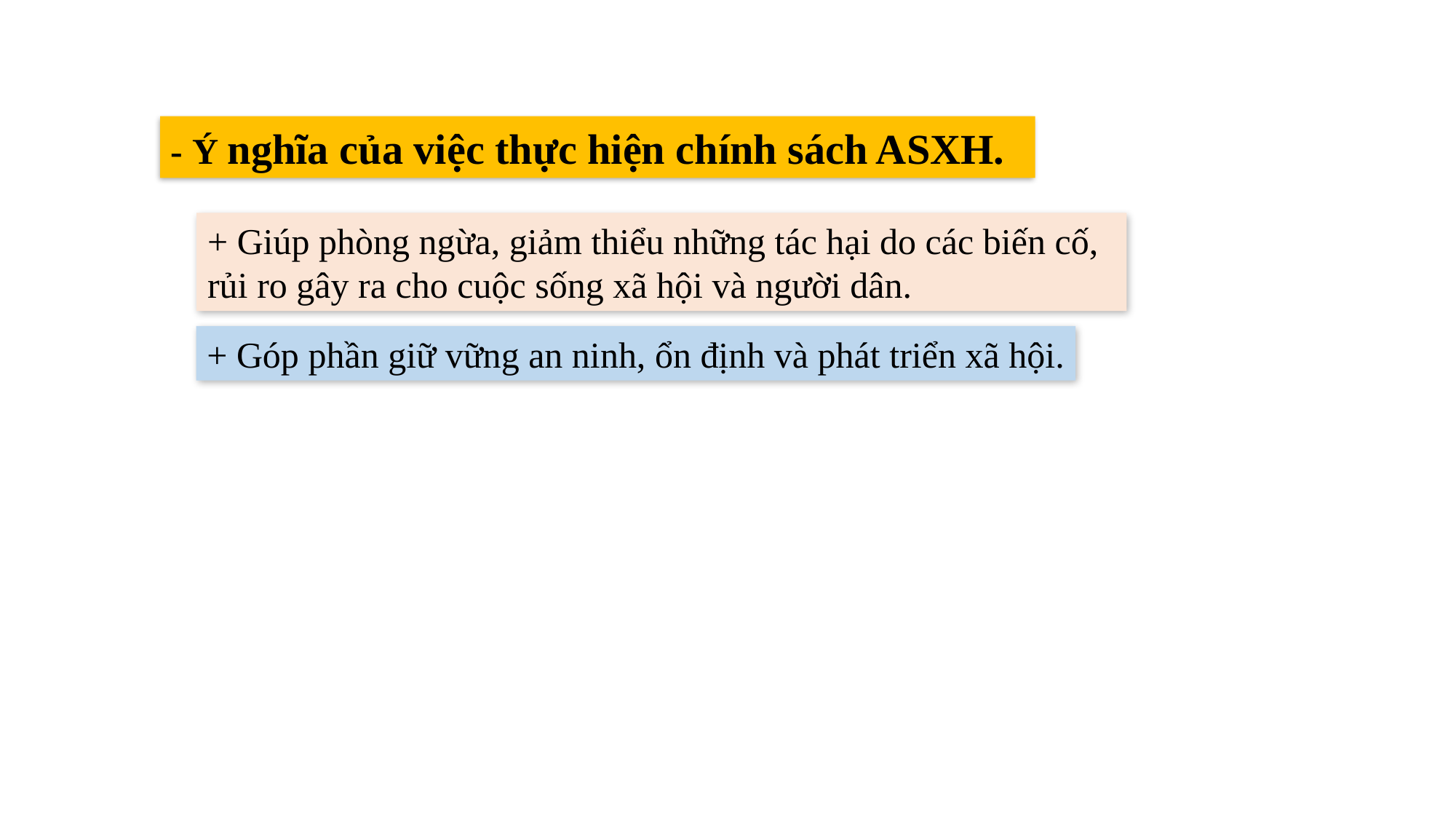

- Ý nghĩa của việc thực hiện chính sách ASXH.
+ Giúp phòng ngừa, giảm thiểu những tác hại do các biến cố, rủi ro gây ra cho cuộc sống xã hội và người dân.
+ Góp phần giữ vững an ninh, ổn định và phát triển xã hội.